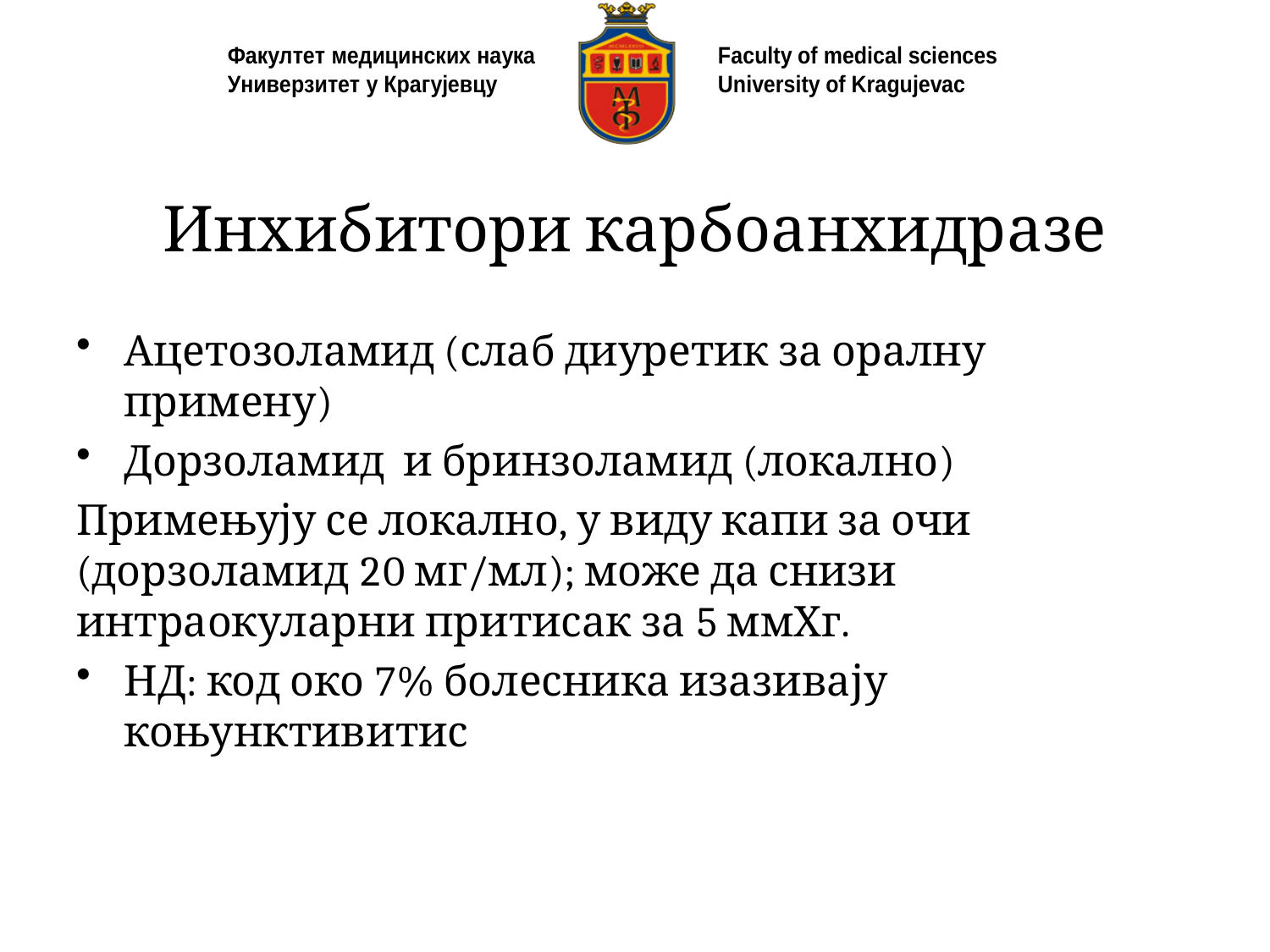

# Инхибитори карбоанхидразе
Ацетозоламид (слаб диуретик за оралну примену)
Дорзоламид  и бринзоламид (локално)
Примењују се локално, у виду капи за очи (дорзоламид 20 мг/мл); може да снизи интраокуларни притисак за 5 ммХг.
НД: код око 7% болесника изазивају коњунктивитис